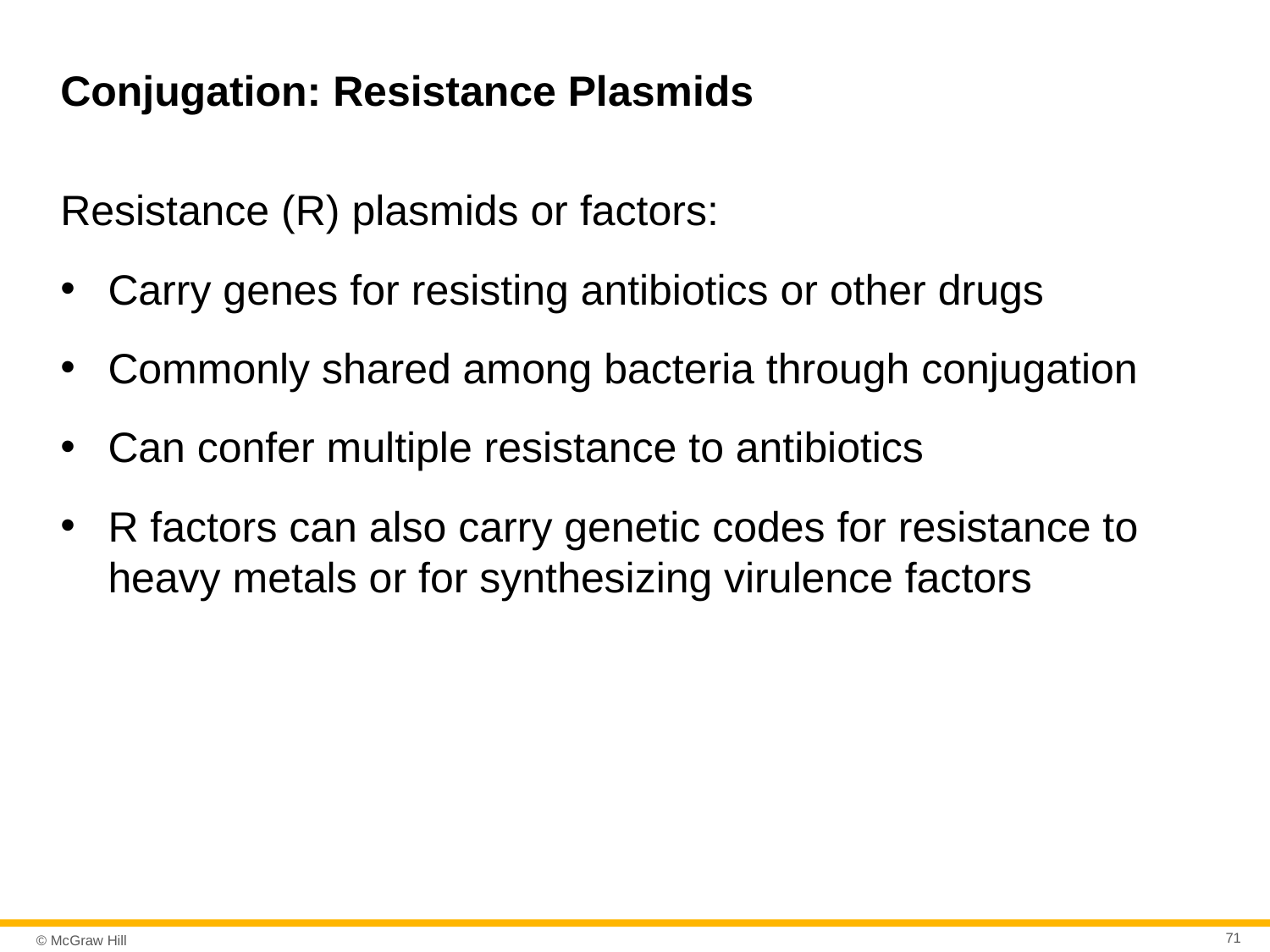

# Conjugation: Resistance Plasmids
Resistance (R) plasmids or factors:
Carry genes for resisting antibiotics or other drugs
Commonly shared among bacteria through conjugation
Can confer multiple resistance to antibiotics
R factors can also carry genetic codes for resistance to heavy metals or for synthesizing virulence factors